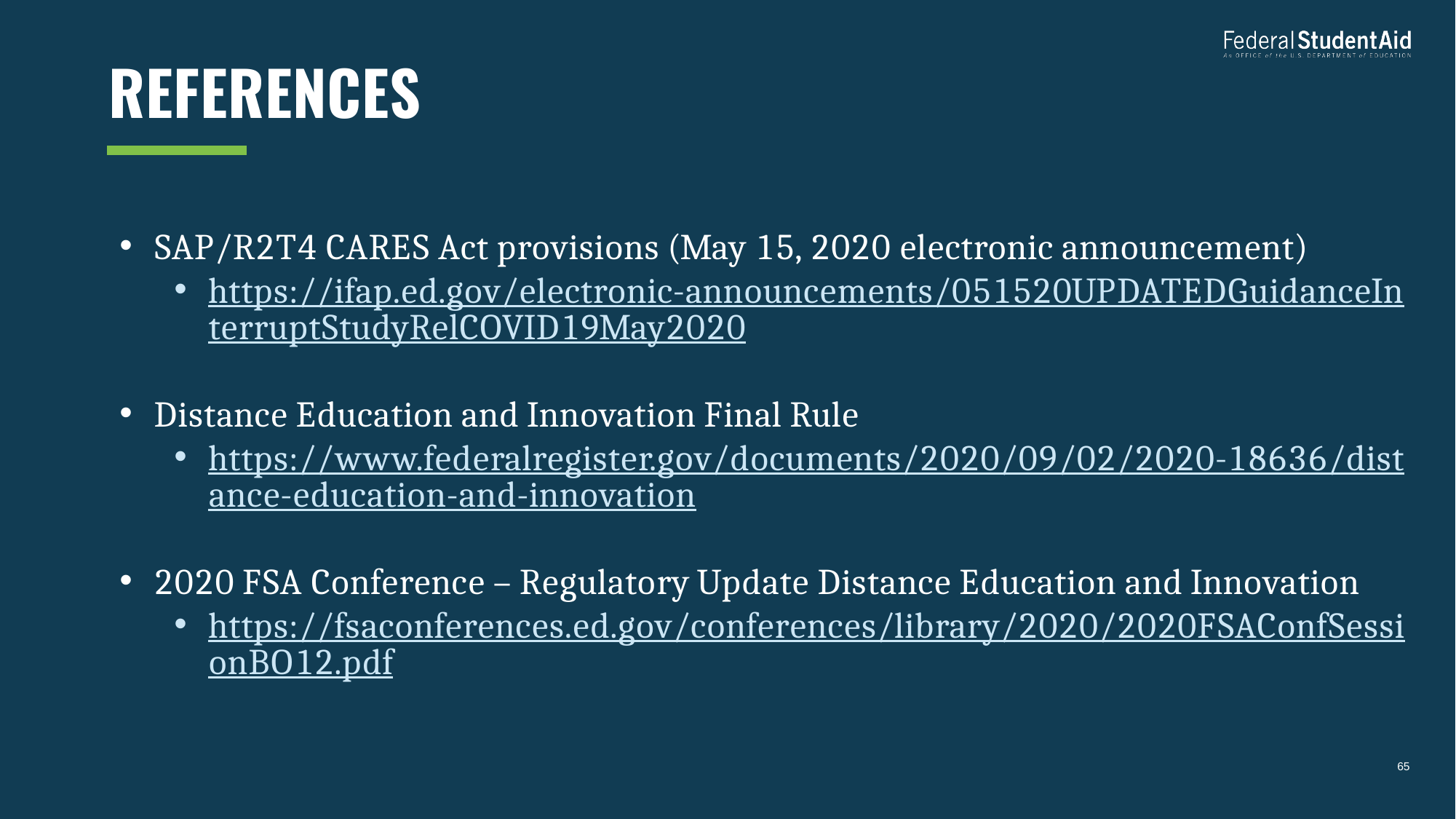

# References
SAP/R2T4 CARES Act provisions (May 15, 2020 electronic announcement)
https://ifap.ed.gov/electronic-announcements/051520UPDATEDGuidanceInterruptStudyRelCOVID19May2020

Distance Education and Innovation Final Rule
https://www.federalregister.gov/documents/2020/09/02/2020-18636/distance-education-and-innovation

2020 FSA Conference – Regulatory Update Distance Education and Innovation
https://fsaconferences.ed.gov/conferences/library/2020/2020FSAConfSessionBO12.pdf

65